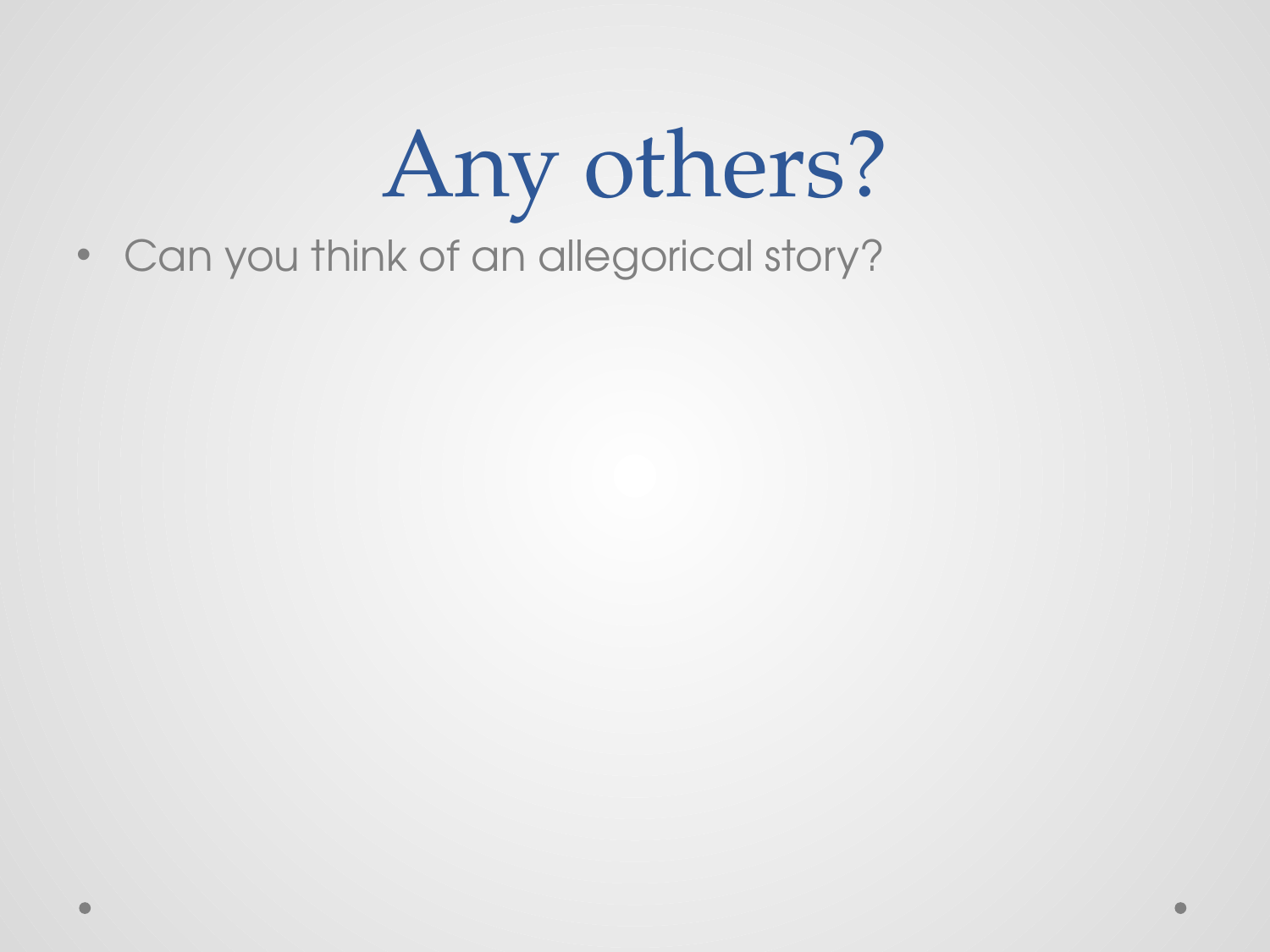

# Any others?
Can you think of an allegorical story?